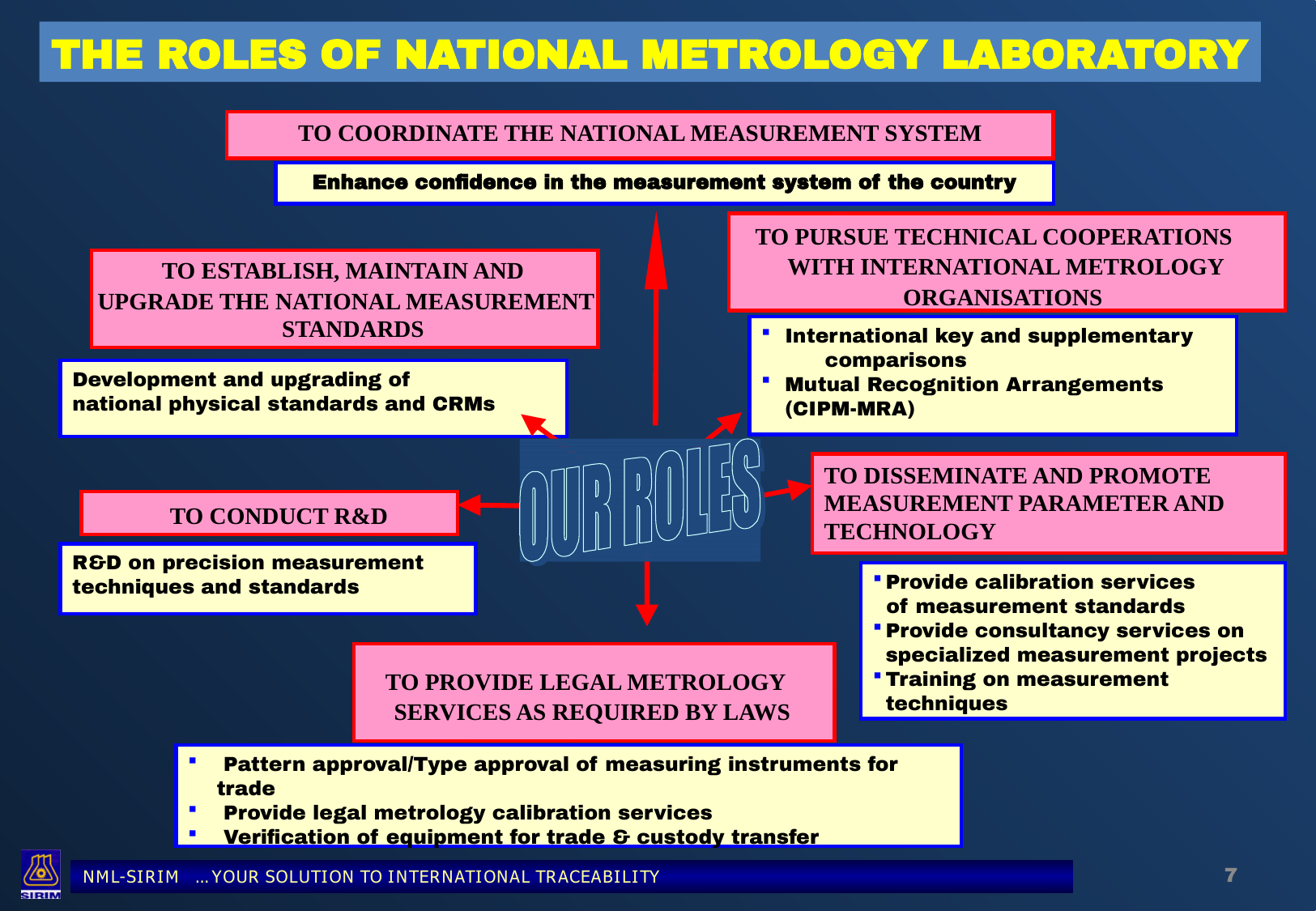

THE ROLES OF NATIONAL METROLOGY LABORATORY
TO COORDINATE THE NATIONAL MEASUREMENT SYSTEM
Enhance confidence in the measurement system of the country

TO PURSUE TECHNICAL COOPERATIONS

WITH INTERNATIONAL METROLOGY
TO ESTABLISH, MAINTAIN AND
 ORGANISATIONS
UPGRADE THE NATIONAL MEASUREMENT

STANDARDS
International key and supplementary           comparisons
Mutual Recognition Arrangements (CIPM-MRA)

Development and upgrading of
national physical standards and CRMs

TO DISSEMINATE AND PROMOTE
MEASUREMENT PARAMETER AND TECHNOLOGY

TO CONDUCT R&D
R&D on precision measurement techniques and standards

Provide calibration services
  of measurement standards
Provide consultancy services on specialized measurement projects
Training on measurement techniques

TO PROVIDE LEGAL METROLOGY
SERVICES AS REQUIRED BY LAWS
 Pattern approval/Type approval of measuring instruments for trade
 Provide legal metrology calibration services
 Verification of equipment for trade & custody transfer